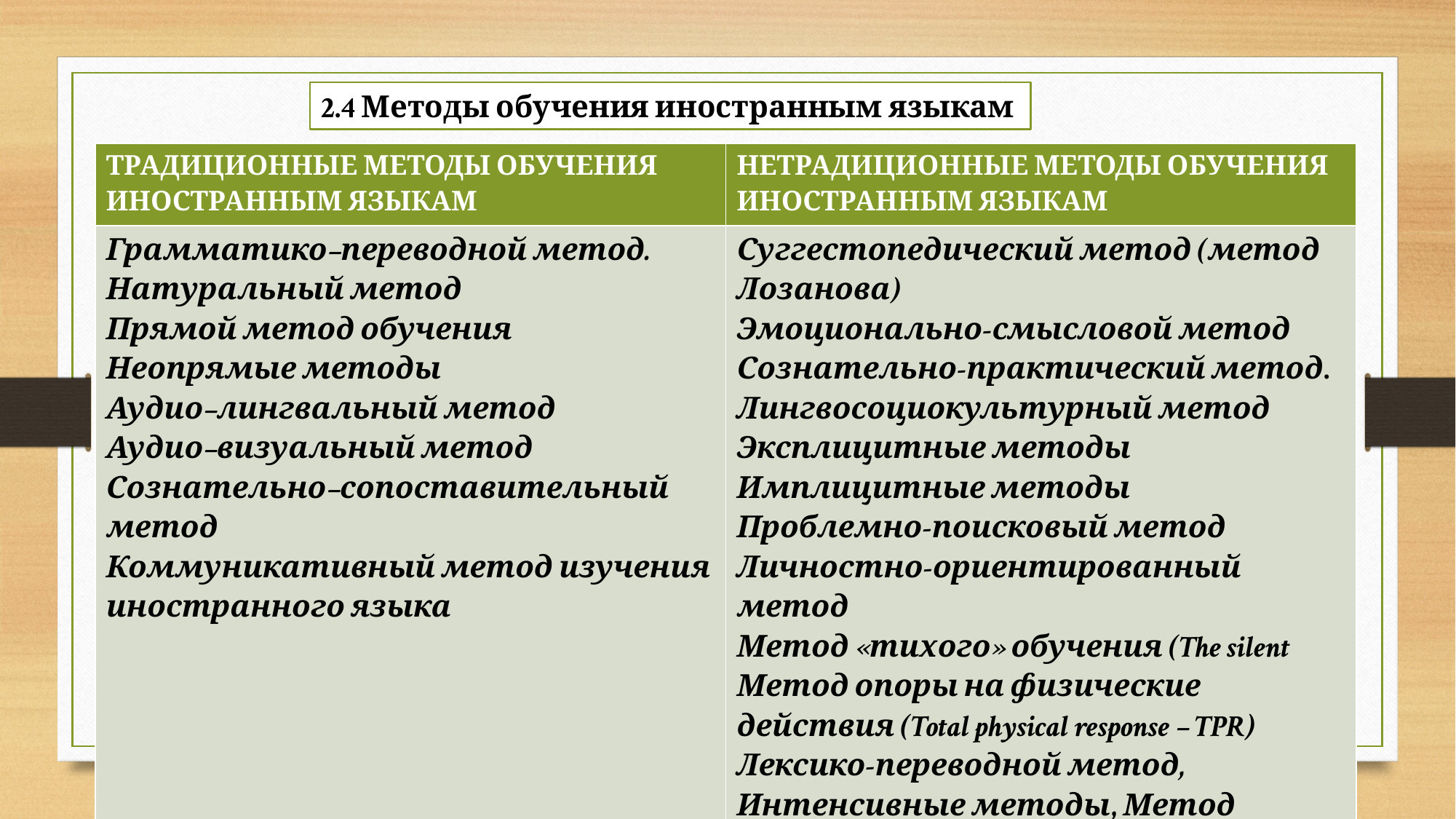

2.4 Методы обучения иностранным языкам
| Традиционные методы обучения иностранным языкам | Нетрадиционные методы обучения иностранным языкам |
| --- | --- |
| Грамматико–переводной метод. Натуральный метод Прямой метод обучения Неопрямые методы Аудио–лингвальный метод Аудио–визуальный метод Сознательно–сопоставительный метод Коммуникативный метод изучения иностранного языка | Суггестопедический метод (метод Лозанова) Эмоционально-смысловой метод Сознательно-практический метод. Лингвосоциокультурный метод Эксплицитные методы Имплицитные методы Проблемно-поисковый метод Личностно-ориентированный метод Метод «тихого» обучения (The silent Метод опоры на физические действия (Total physical response – TPR) Лексико-переводной метод, Интенсивные методы, Метод погружения и др. |